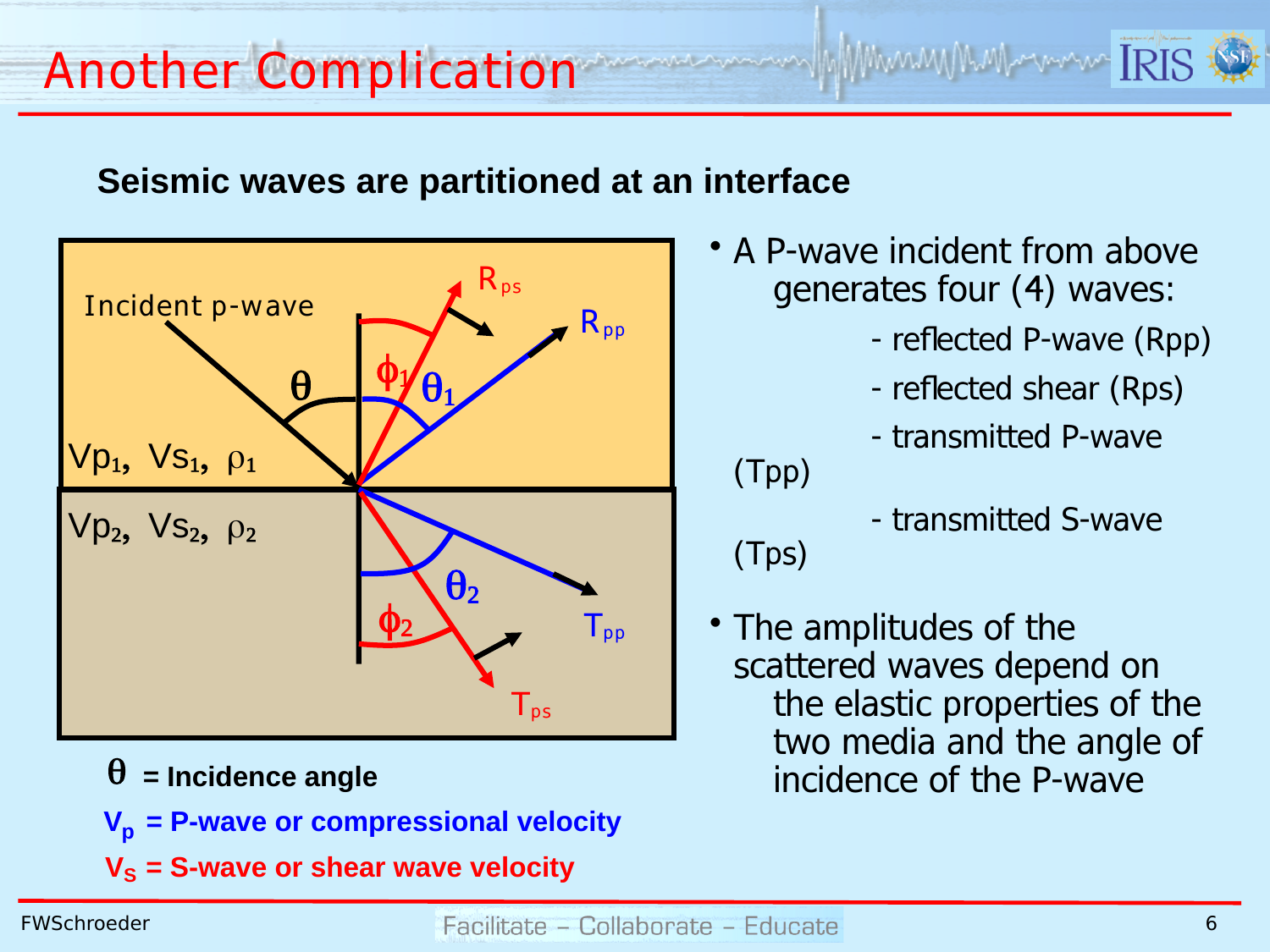

# Another Complication
Seismic waves are partitioned at an interface
A P-wave incident from above 	generates four (4) waves:
		 - reflected P-wave (Rpp)
		 - reflected shear (Rps)
		 - transmitted P-wave (Tpp)
		 - transmitted S-wave (Tps)

The amplitudes of the 	scattered waves depend on 	the elastic properties of the 	two media and the angle of 	incidence of the P-wave

Rps

Incident p-wave
Rpp

φ1
θ
θ1

Vp1, Vs1, ρ1

Vp2, Vs2, ρ2

θ2

φ2
Tpp

Tps

 θ

= Incidence angle

V
 = P-wave or compressional velocity
p
V
 = S-wave or shear wave velocity
S